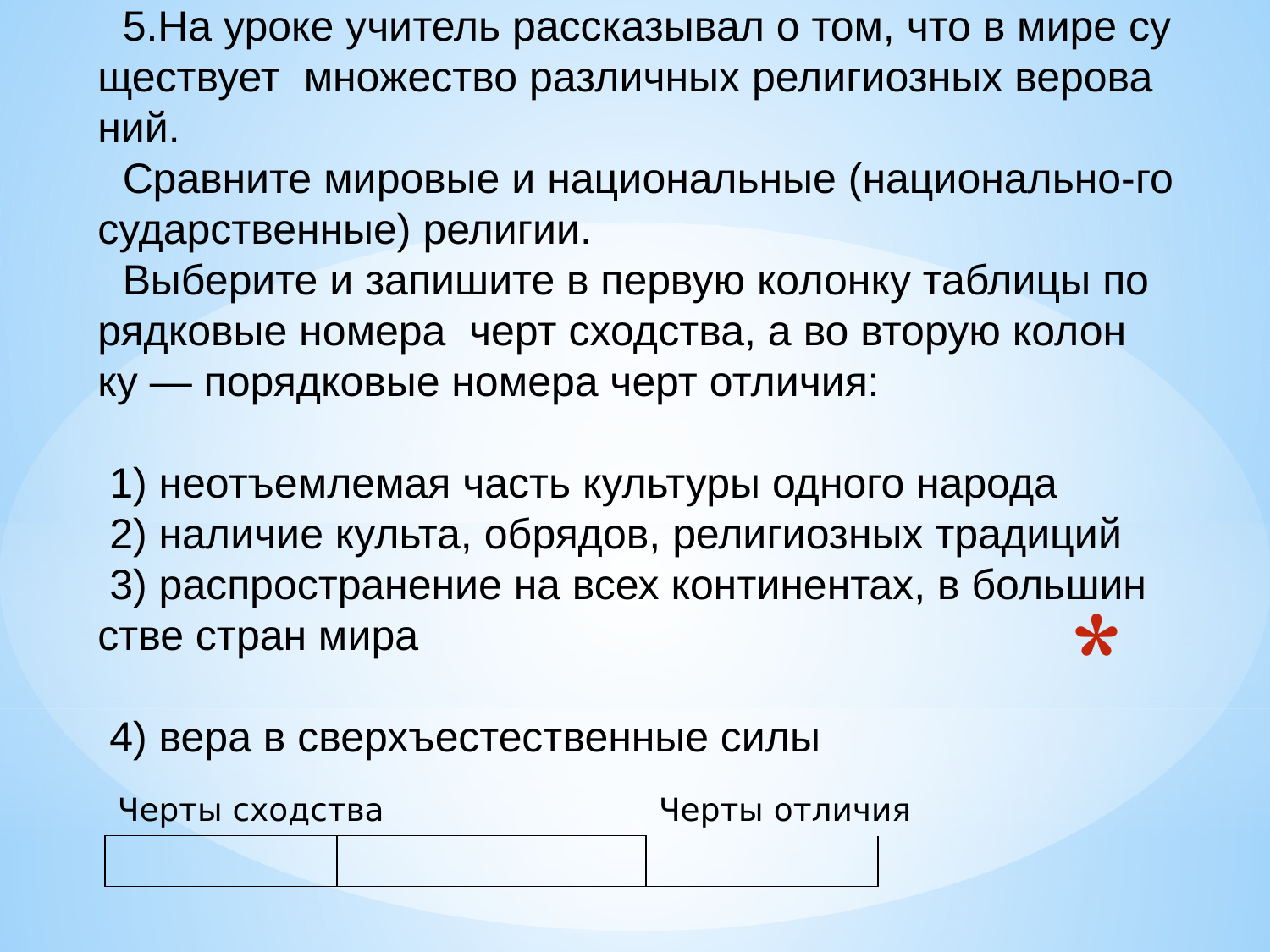

5.На уроке учи­тель рас­ска­зы­вал о том, что в мире су­ще­ству­ет  мно­же­ство раз­лич­ных ре­ли­ги­оз­ных ве­ро­ва­ний.
Срав­ни­те ми­ро­вые и на­ци­о­наль­ные (на­ци­о­наль­но-го­су­дар­ствен­ные) ре­ли­гии.
Вы­бе­ри­те и за­пи­ши­те в первую ко­лон­ку таб­ли­цы по­ряд­ко­вые но­ме­ра  черт сход­ства, а во вто­рую ко­лон­ку — по­ряд­ко­вые но­ме­ра черт от­ли­чия:

 1) не­отъ­ем­ле­мая часть куль­ту­ры од­но­го на­ро­да
 2) на­ли­чие куль­та, об­ря­дов, ре­ли­ги­оз­ных тра­ди­ций
 3) рас­про­стра­не­ние на всех кон­ти­нен­тах, в боль­шин­стве стран мира
 4) вера в сверхъ­есте­ствен­ные силы

#
| Черты сход­ства |  | Черты от­ли­чия |  |
| --- | --- | --- | --- |
|  |  |  |  |